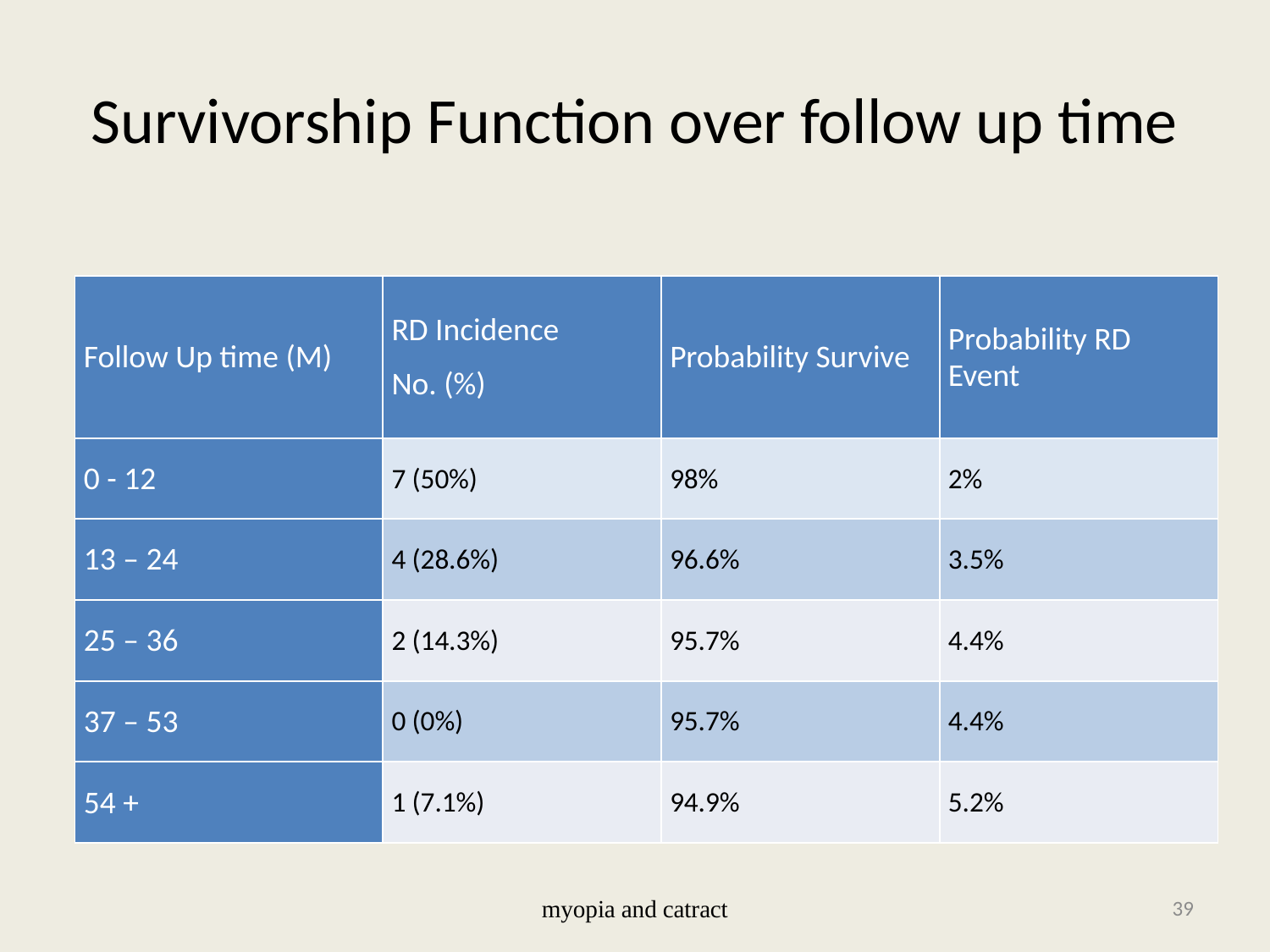

# Survivorship Function over follow up time
| Follow Up time (M) | RD Incidence No. (%) | Probability Survive | Probability RD Event |
| --- | --- | --- | --- |
| 0 - 12 | 7 (50%) | 98% | 2% |
| 13 – 24 | 4 (28.6%) | 96.6% | 3.5% |
| 25 – 36 | 2 (14.3%) | 95.7% | 4.4% |
| 37 – 53 | 0 (0%) | 95.7% | 4.4% |
| 54 + | 1 (7.1%) | 94.9% | 5.2% |
myopia and catract
39